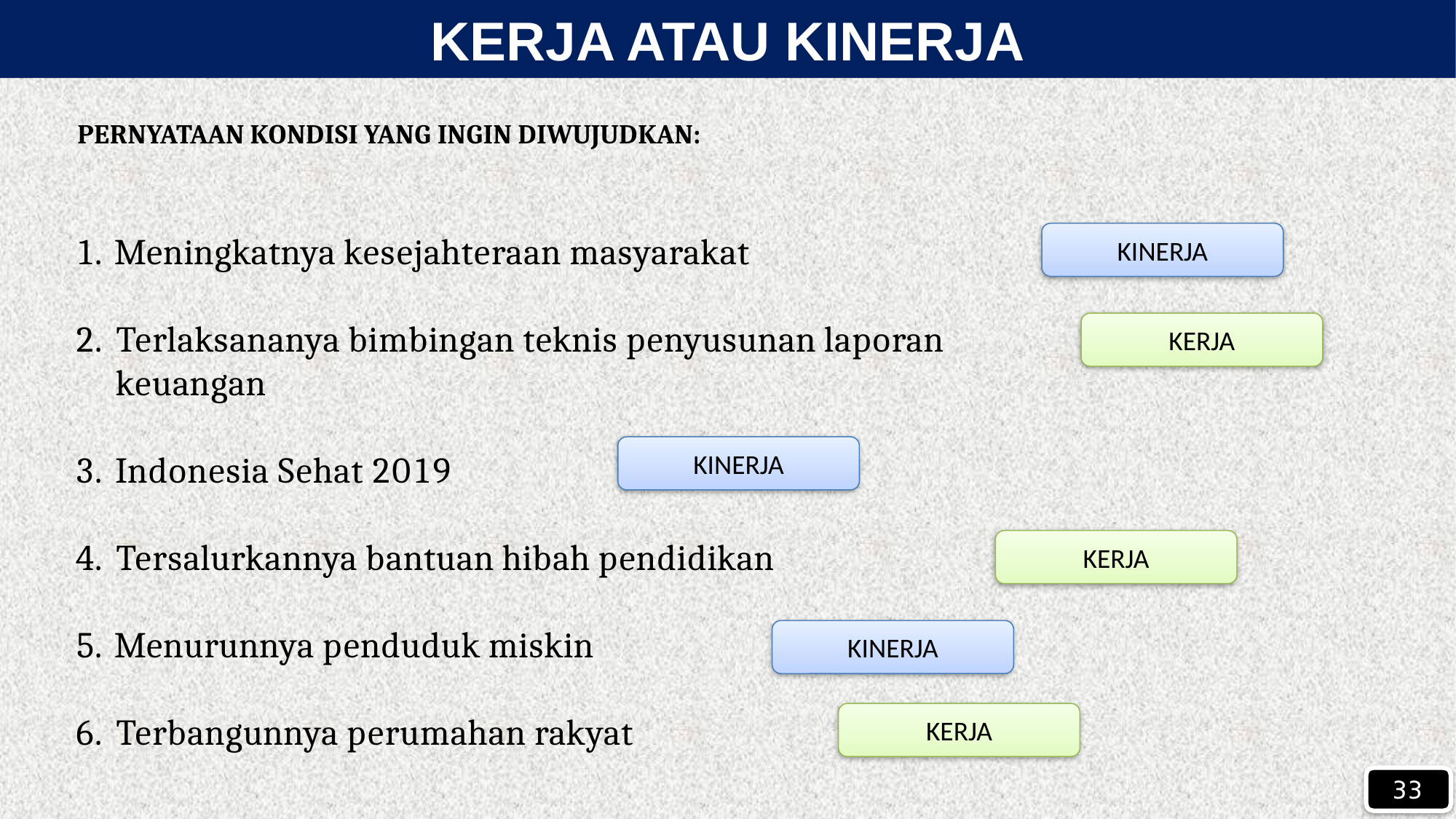

# KERJA ATAU KINERJA
PERNYATAAN KONDISI YANG INGIN DIWUJUDKAN:
Meningkatnya kesejahteraan masyarakat

Terlaksananya bimbingan teknis penyusunan laporan keuangan

Indonesia Sehat 2019

Tersalurkannya bantuan hibah pendidikan

Menurunnya penduduk miskin

Terbangunnya perumahan rakyat
KINERJA
KERJA
KINERJA
KERJA
KINERJA
KERJA
33